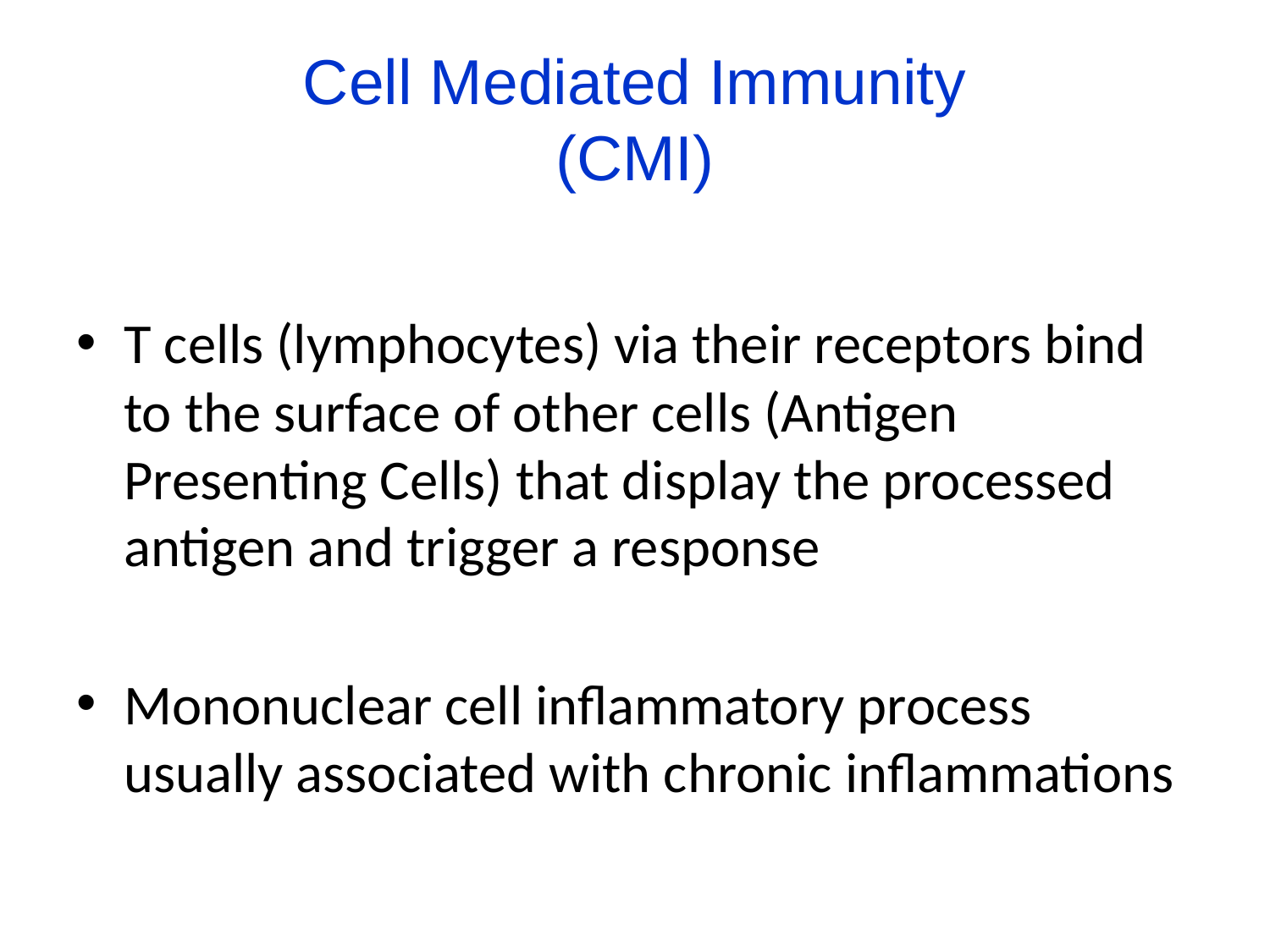

# Cell Mediated Immunity (CMI)

T cells (lymphocytes) via their receptors bind to the surface of other cells (Antigen Presenting Cells) that display the processed antigen and trigger a response

Mononuclear cell inflammatory process usually associated with chronic inflammations